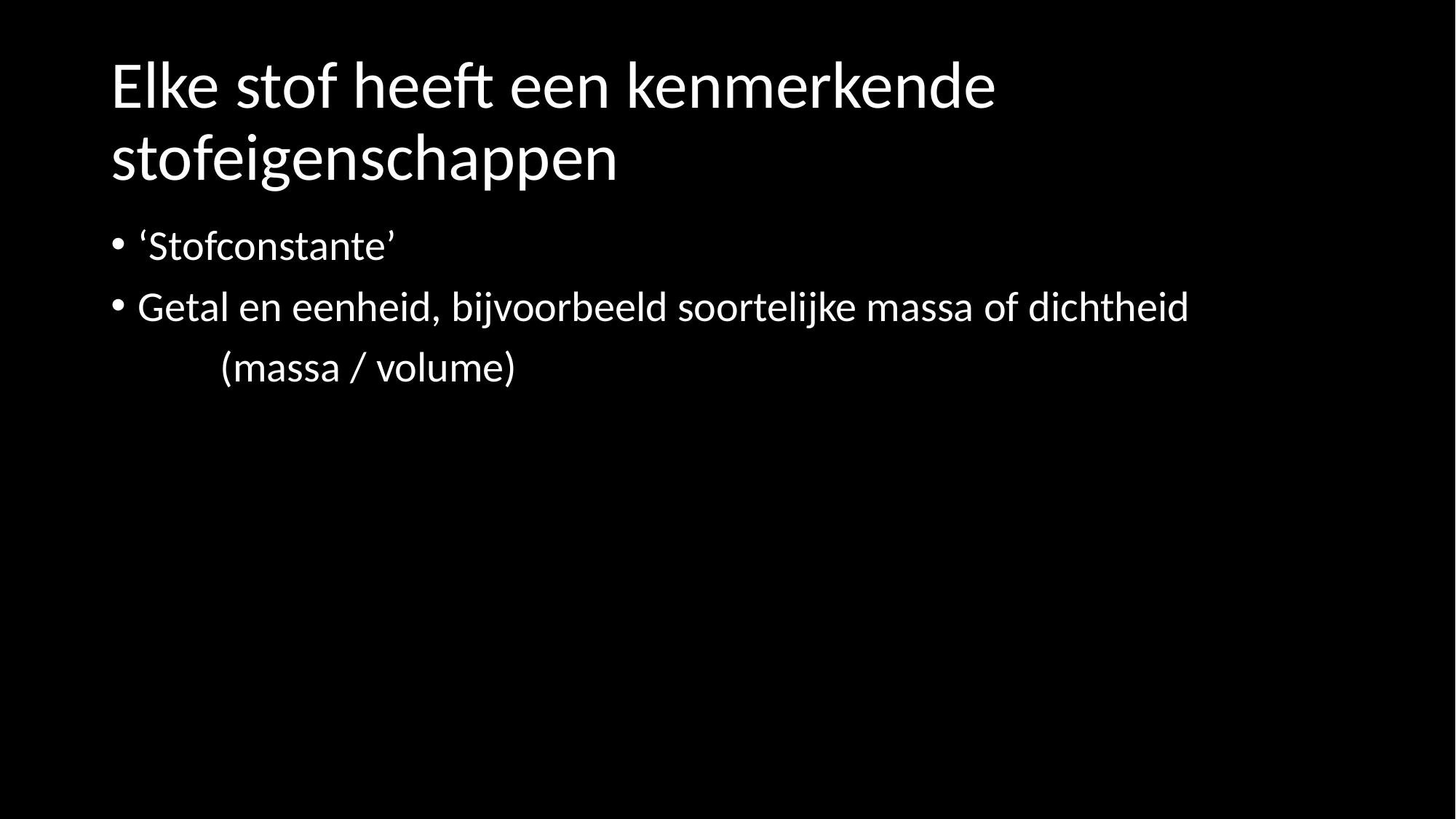

# Elke stof heeft een kenmerkende stofeigenschappen
‘Stofconstante’
Getal en eenheid, bijvoorbeeld soortelijke massa of dichtheid
	(massa / volume)